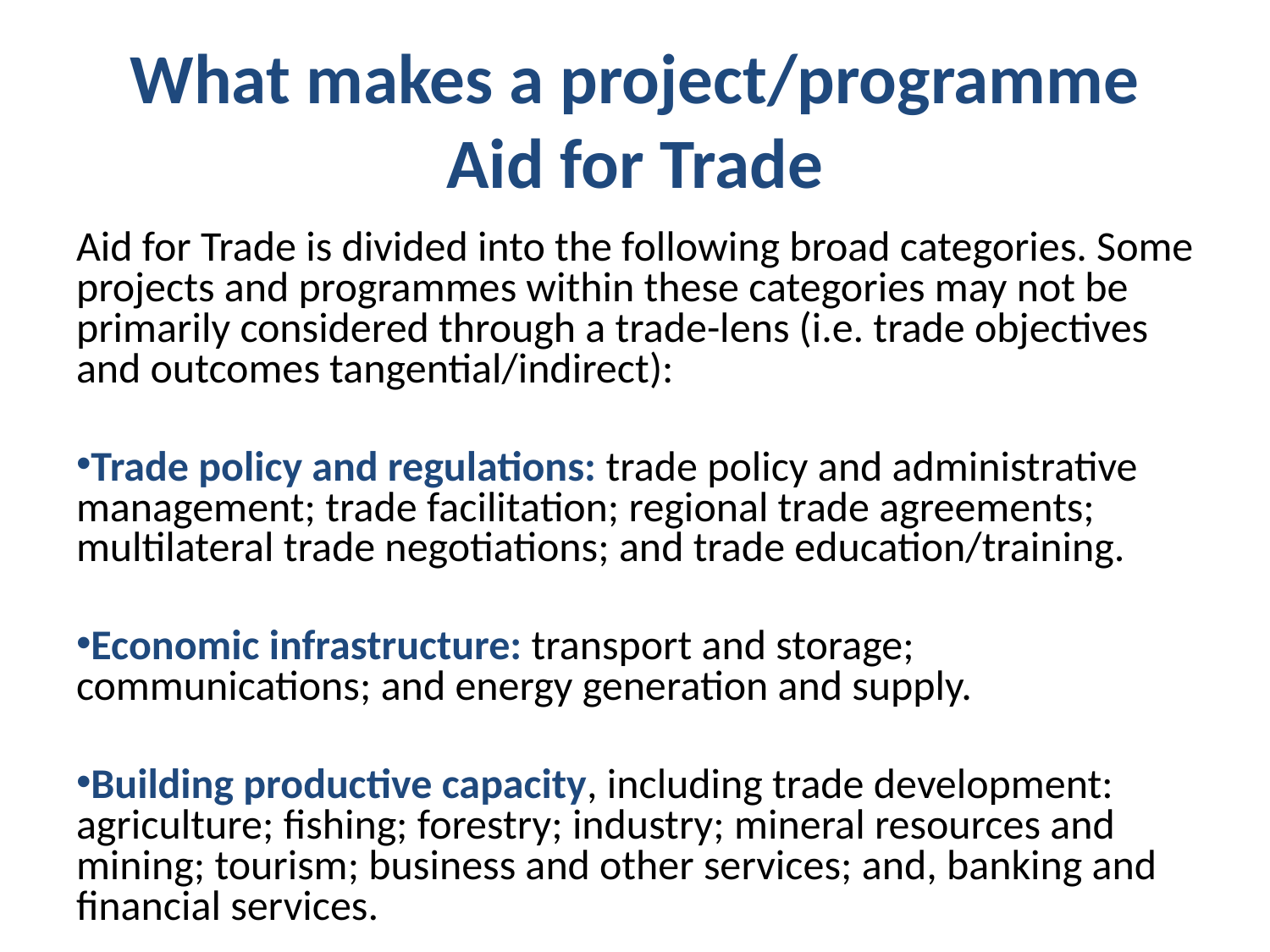

# What makes a project/programme Aid for Trade
Aid for Trade is divided into the following broad categories. Some projects and programmes within these categories may not be primarily considered through a trade-lens (i.e. trade objectives and outcomes tangential/indirect):

Trade policy and regulations: trade policy and administrative management; trade facilitation; regional trade agreements; multilateral trade negotiations; and trade education/training.

Economic infrastructure: transport and storage; communications; and energy generation and supply.

Building productive capacity, including trade development: agriculture; fishing; forestry; industry; mineral resources and mining; tourism; business and other services; and, banking and financial services.

Trade-related adjustment